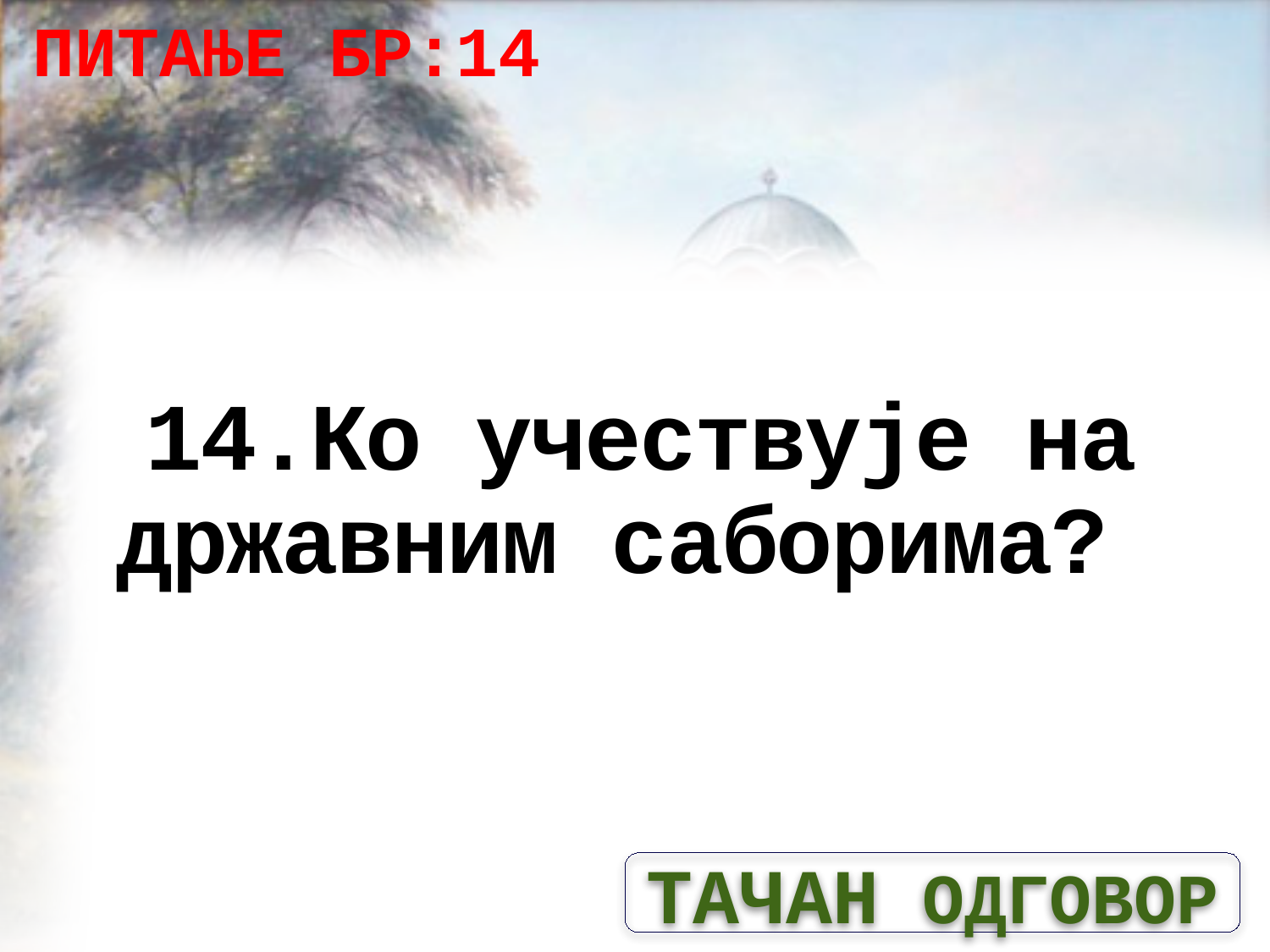

ПИТАЊЕ БР:14
# 14.Ко учествује на државним саборима?
ТАЧАН ОДГОВОР